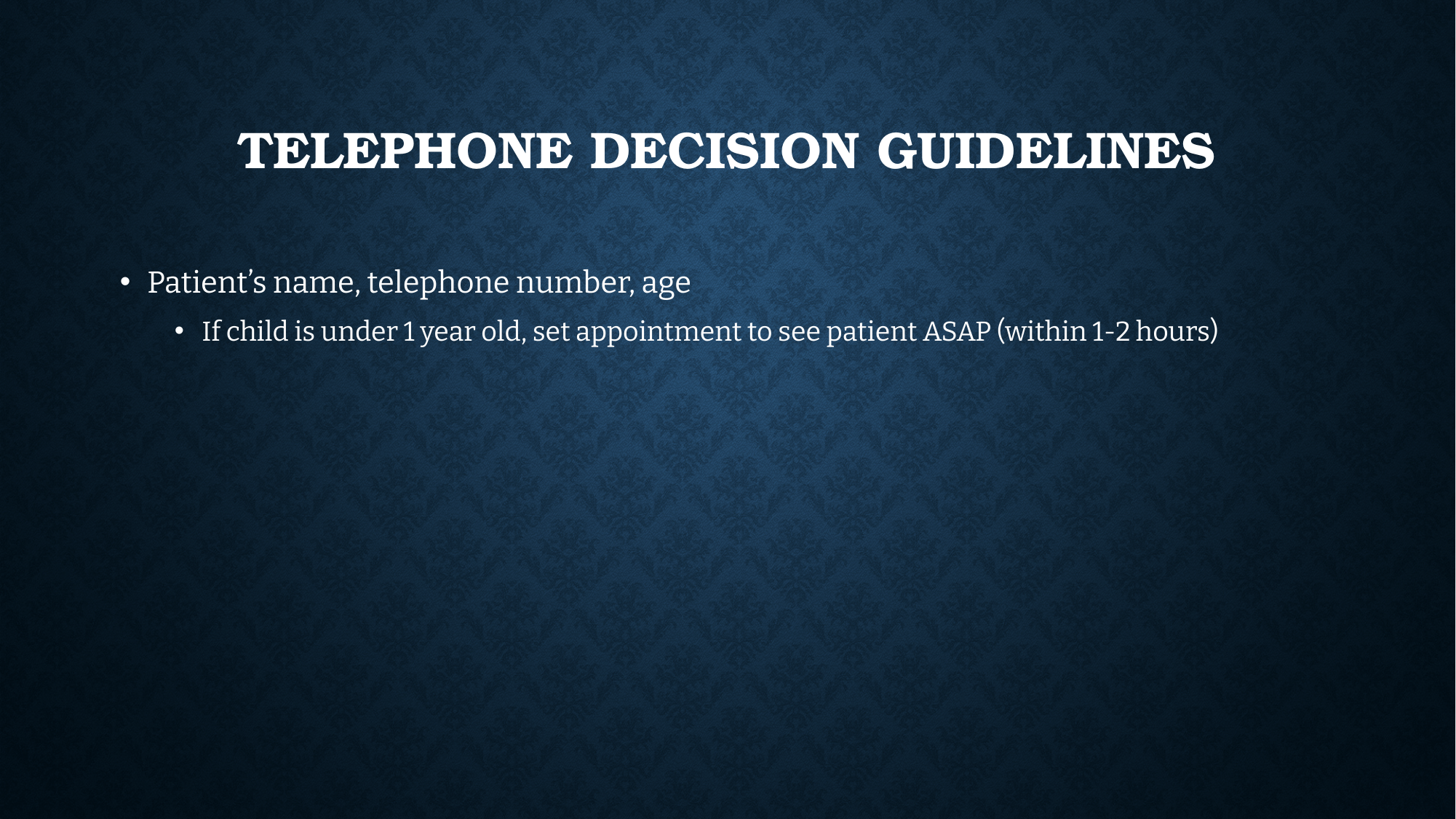

# Telephone decision guidelines
Patient’s name, telephone number, age
If child is under 1 year old, set appointment to see patient ASAP (within 1-2 hours)